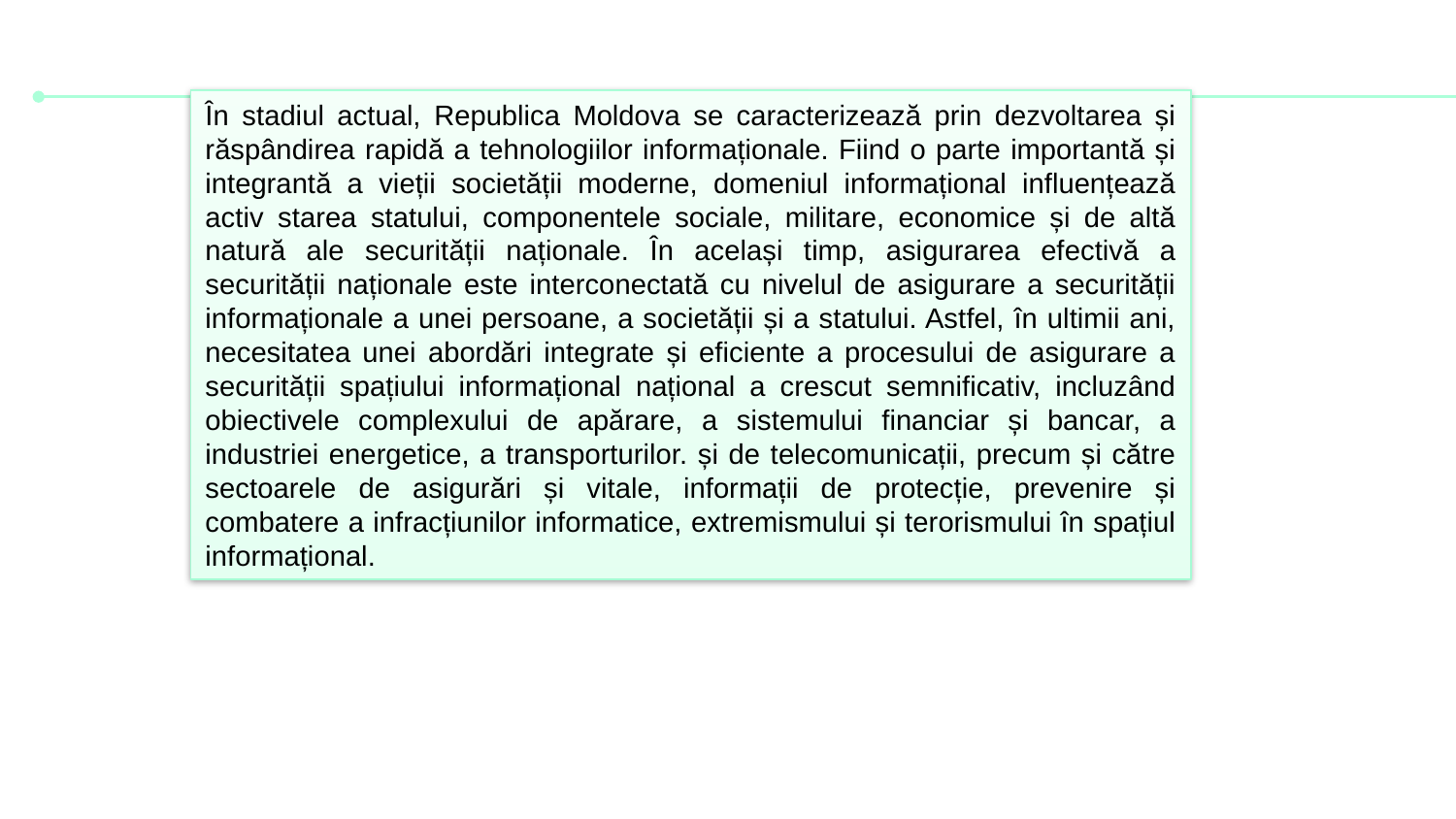

În stadiul actual, Republica Moldova se caracterizează prin dezvoltarea și răspândirea rapidă a tehnologiilor informaționale. Fiind o parte importantă și integrantă a vieții societății moderne, domeniul informațional influențează activ starea statului, componentele sociale, militare, economice și de altă natură ale securității naționale. În același timp, asigurarea efectivă a securității naționale este interconectată cu nivelul de asigurare a securității informaționale a unei persoane, a societății și a statului. Astfel, în ultimii ani, necesitatea unei abordări integrate și eficiente a procesului de asigurare a securității spațiului informațional național a crescut semnificativ, incluzând obiectivele complexului de apărare, a sistemului financiar și bancar, a industriei energetice, a transporturilor. și de telecomunicații, precum și către sectoarele de asigurări și vitale, informații de protecție, prevenire și combatere a infracțiunilor informatice, extremismului și terorismului în spațiul informațional.